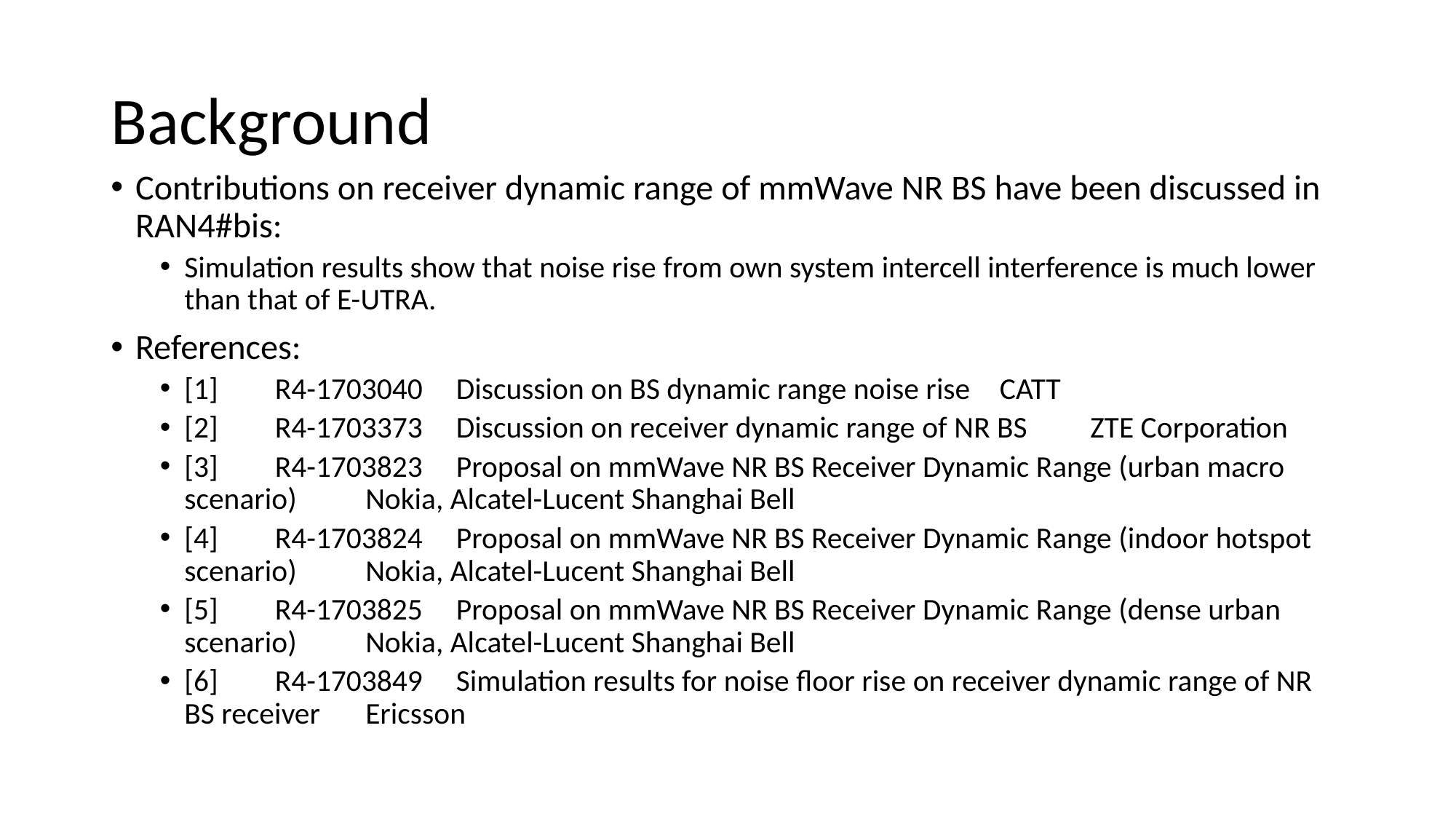

# Background
Contributions on receiver dynamic range of mmWave NR BS have been discussed in RAN4#bis:
Simulation results show that noise rise from own system intercell interference is much lower than that of E-UTRA.
References:
[1]	R4-1703040	Discussion on BS dynamic range noise rise	CATT
[2]	R4-1703373	Discussion on receiver dynamic range of NR BS	ZTE Corporation
[3]	R4-1703823	Proposal on mmWave NR BS Receiver Dynamic Range (urban macro scenario)	Nokia, Alcatel-Lucent Shanghai Bell
[4]	R4-1703824	Proposal on mmWave NR BS Receiver Dynamic Range (indoor hotspot scenario)	Nokia, Alcatel-Lucent Shanghai Bell
[5]	R4-1703825	Proposal on mmWave NR BS Receiver Dynamic Range (dense urban scenario)	Nokia, Alcatel-Lucent Shanghai Bell
[6]	R4-1703849	Simulation results for noise floor rise on receiver dynamic range of NR BS receiver	Ericsson